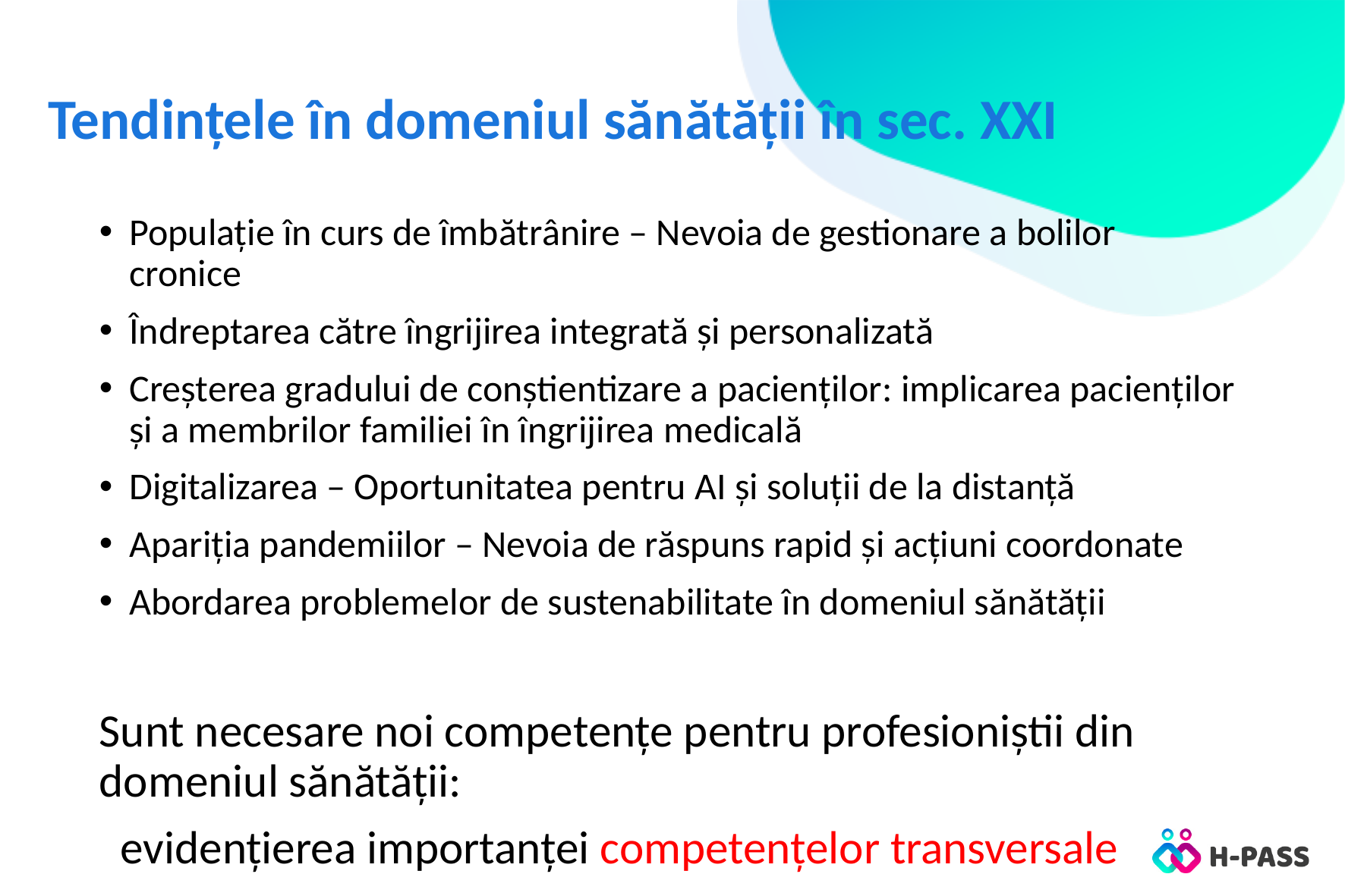

# Tendințele în domeniul sănătății în sec. XXI
Populație în curs de îmbătrânire – Nevoia de gestionare a bolilor cronice
Îndreptarea către îngrijirea integrată și personalizată
Creșterea gradului de conștientizare a pacienților: implicarea pacienților și a membrilor familiei în îngrijirea medicală
Digitalizarea – Oportunitatea pentru AI și soluții de la distanță
Apariția pandemiilor – Nevoia de răspuns rapid și acțiuni coordonate
Abordarea problemelor de sustenabilitate în domeniul sănătății

Sunt necesare noi competențe pentru profesioniștii din domeniul sănătății:
  evidențierea importanței competențelor transversale